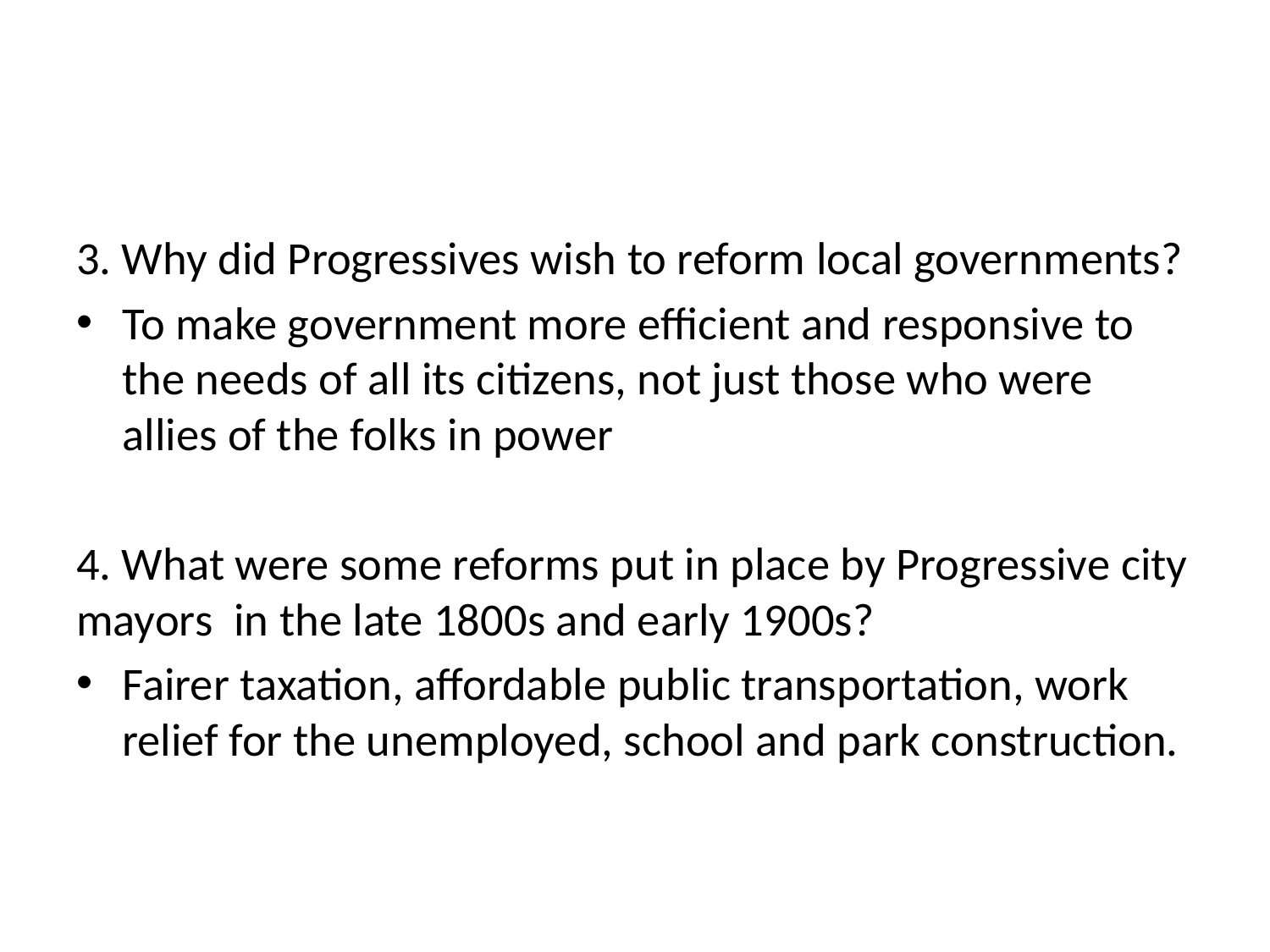

#
3. Why did Progressives wish to reform local governments?
To make government more efficient and responsive to the needs of all its citizens, not just those who were allies of the folks in power

4. What were some reforms put in place by Progressive city mayors  in the late 1800s and early 1900s?
Fairer taxation, affordable public transportation, work relief for the unemployed, school and park construction.